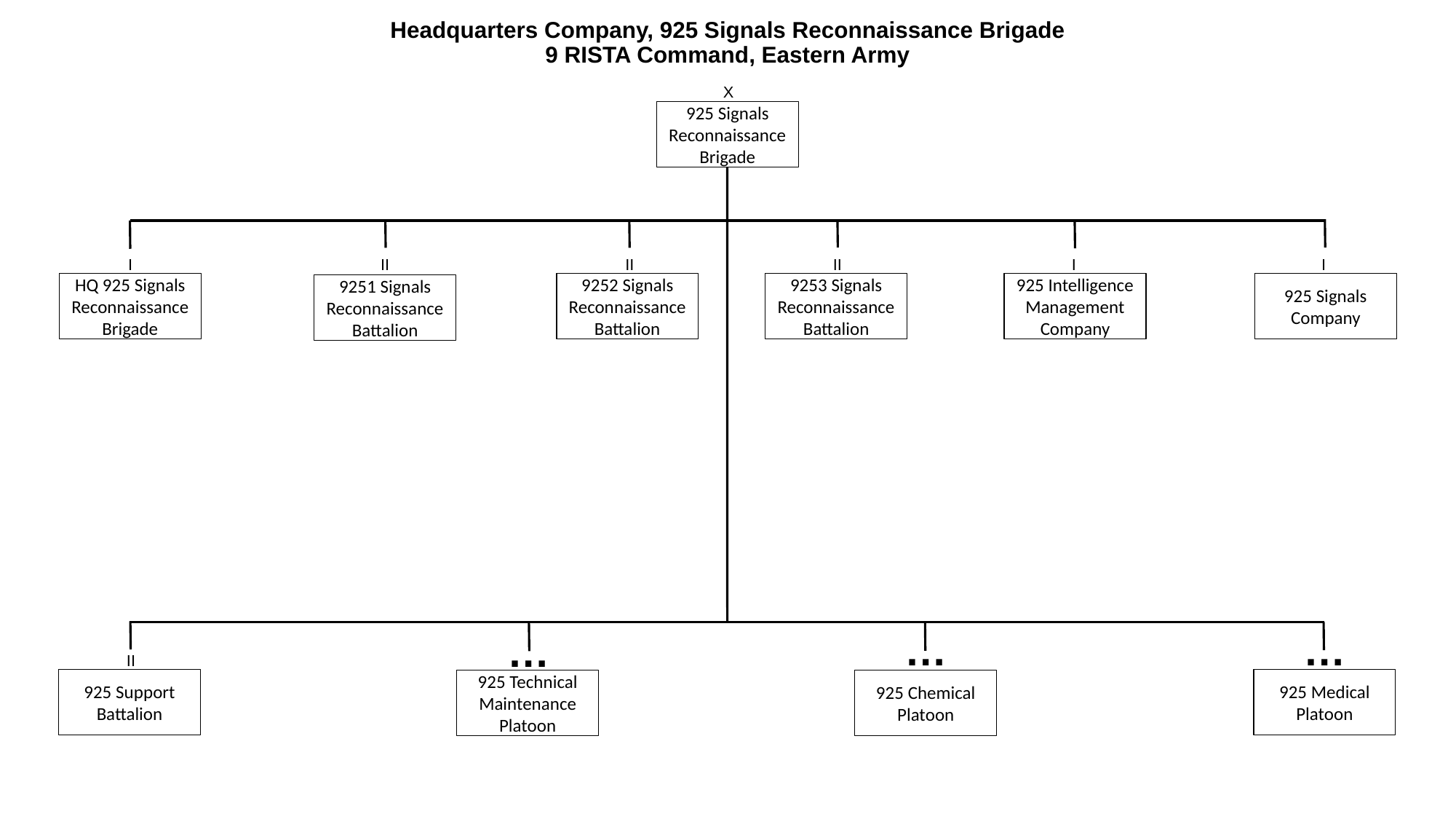

# Headquarters Company, 925 Signals Reconnaissance Brigade 9 RISTA Command, Eastern Army
X
925 Signals Reconnaissance Brigade
I
II
II
II
I
I
HQ 925 Signals Reconnaissance Brigade
9252 Signals Reconnaissance Battalion
9253 Signals Reconnaissance Battalion
925 Intelligence Management Company
925 Signals Company
9251 Signals Reconnaissance Battalion
…
…
…
II
925 Support
Battalion
925 Medical
Platoon
925 Technical Maintenance
Platoon
925 Chemical
Platoon